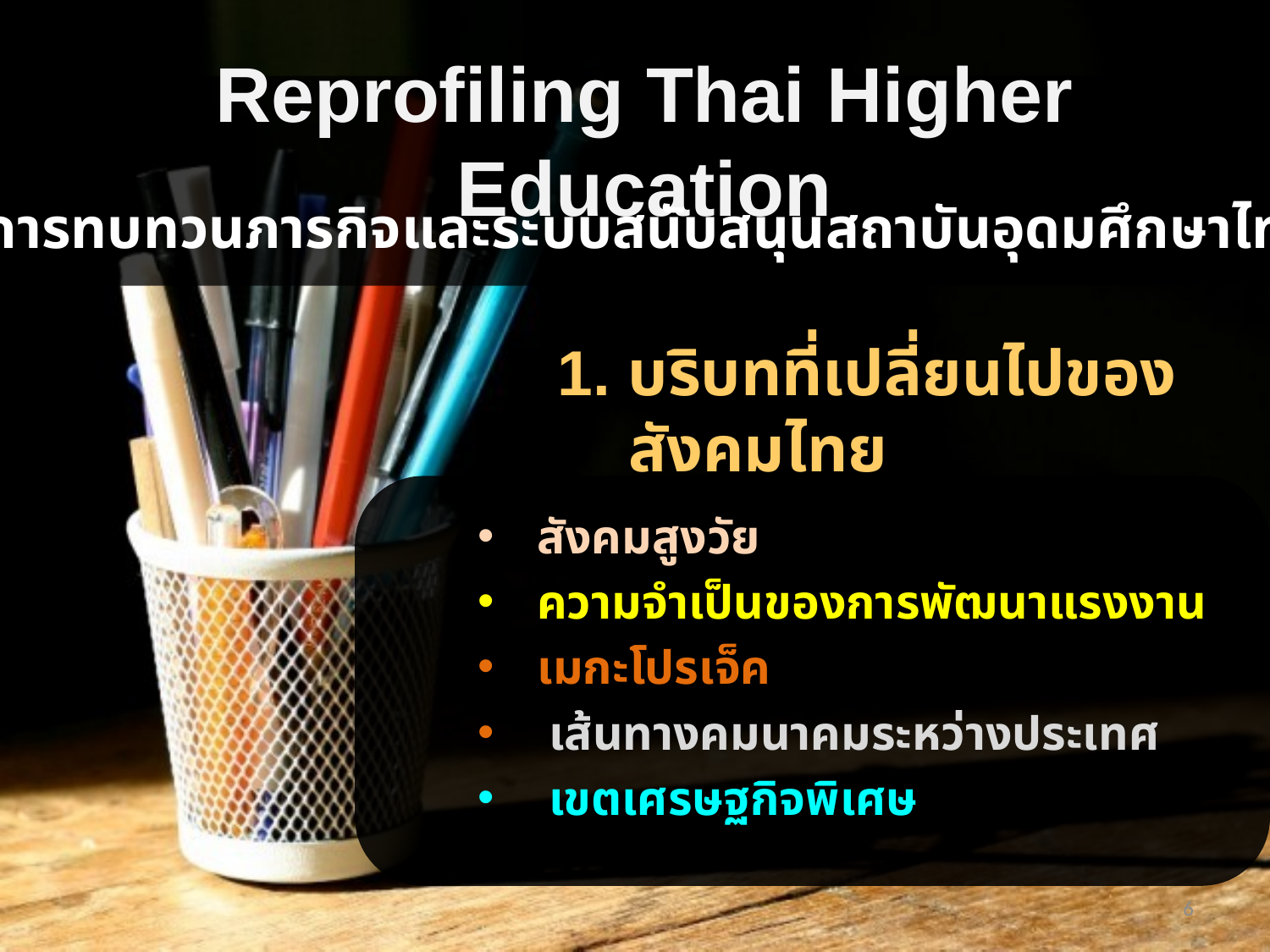

Reprofiling Thai Higher Education

การทบทวนภารกิจและระบบสนับสนุนสถาบันอุดมศึกษาไทย
1. บริบทที่เปลี่ยนไปของสังคมไทย

สังคมสูงวัย
ความจำเป็นของการพัฒนาแรงงาน
เมกะโปรเจ็ค
 เส้นทางคมนาคมระหว่างประเทศ
 เขตเศรษฐกิจพิเศษ

6